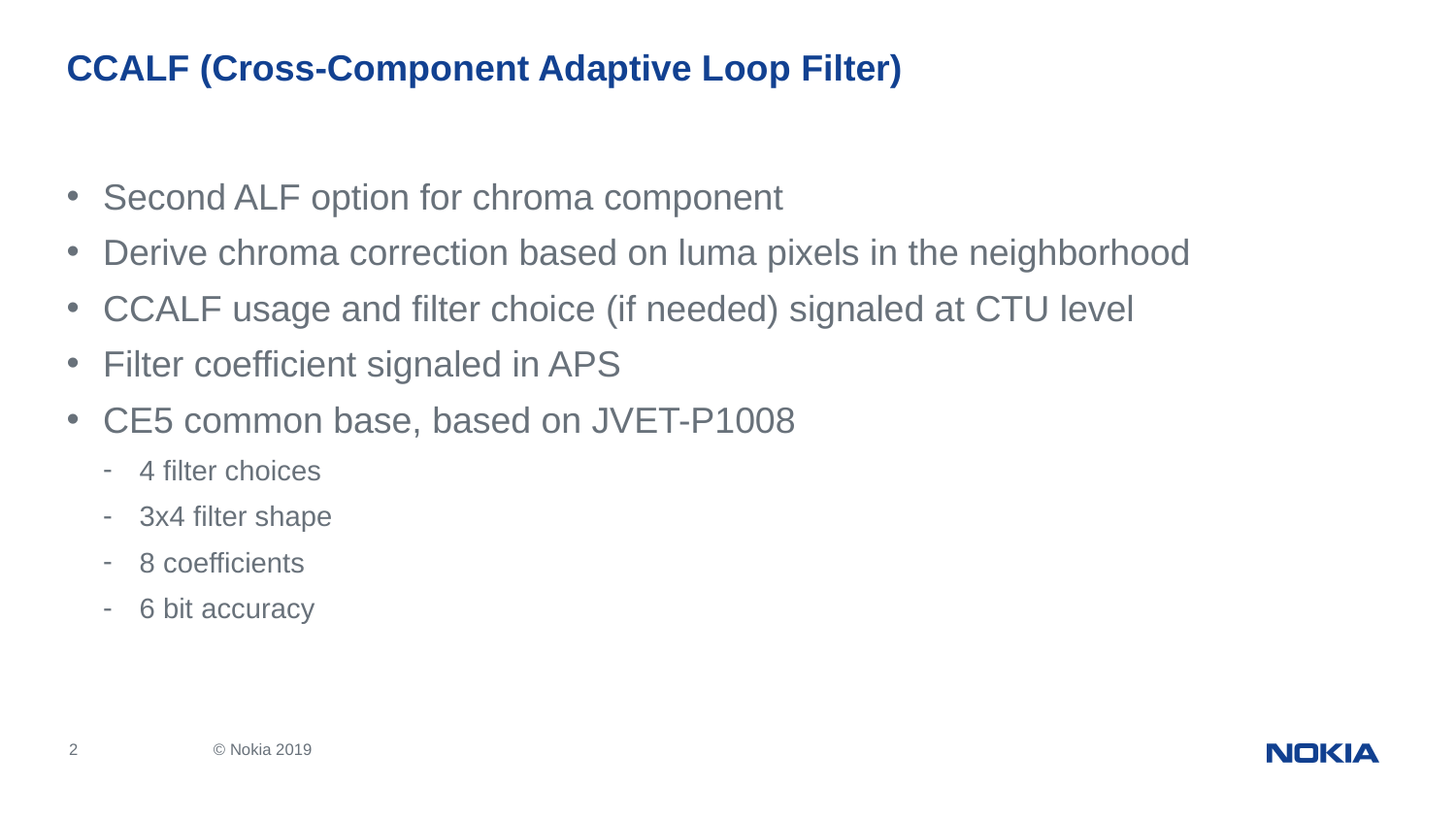

# CCALF (Cross-Component Adaptive Loop Filter)

Second ALF option for chroma component
Derive chroma correction based on luma pixels in the neighborhood
CCALF usage and filter choice (if needed) signaled at CTU level
Filter coefficient signaled in APS
CE5 common base, based on JVET-P1008
4 filter choices
3x4 filter shape
8 coefficients
6 bit accuracy